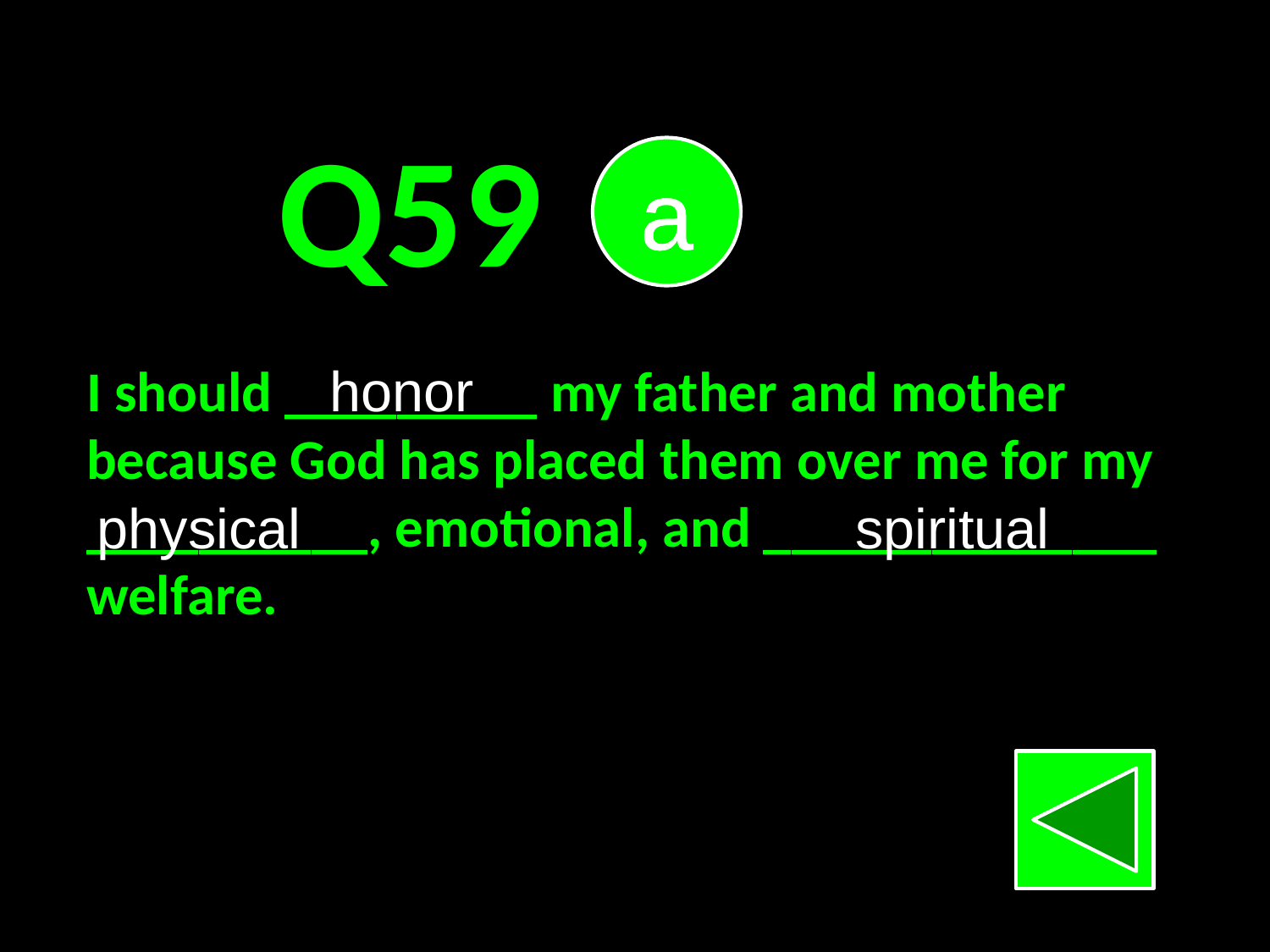

Q59
a
I should _________ my father and mother because God has placed them over me for my __________, emotional, and ______________
welfare.
honor
physical
spiritual